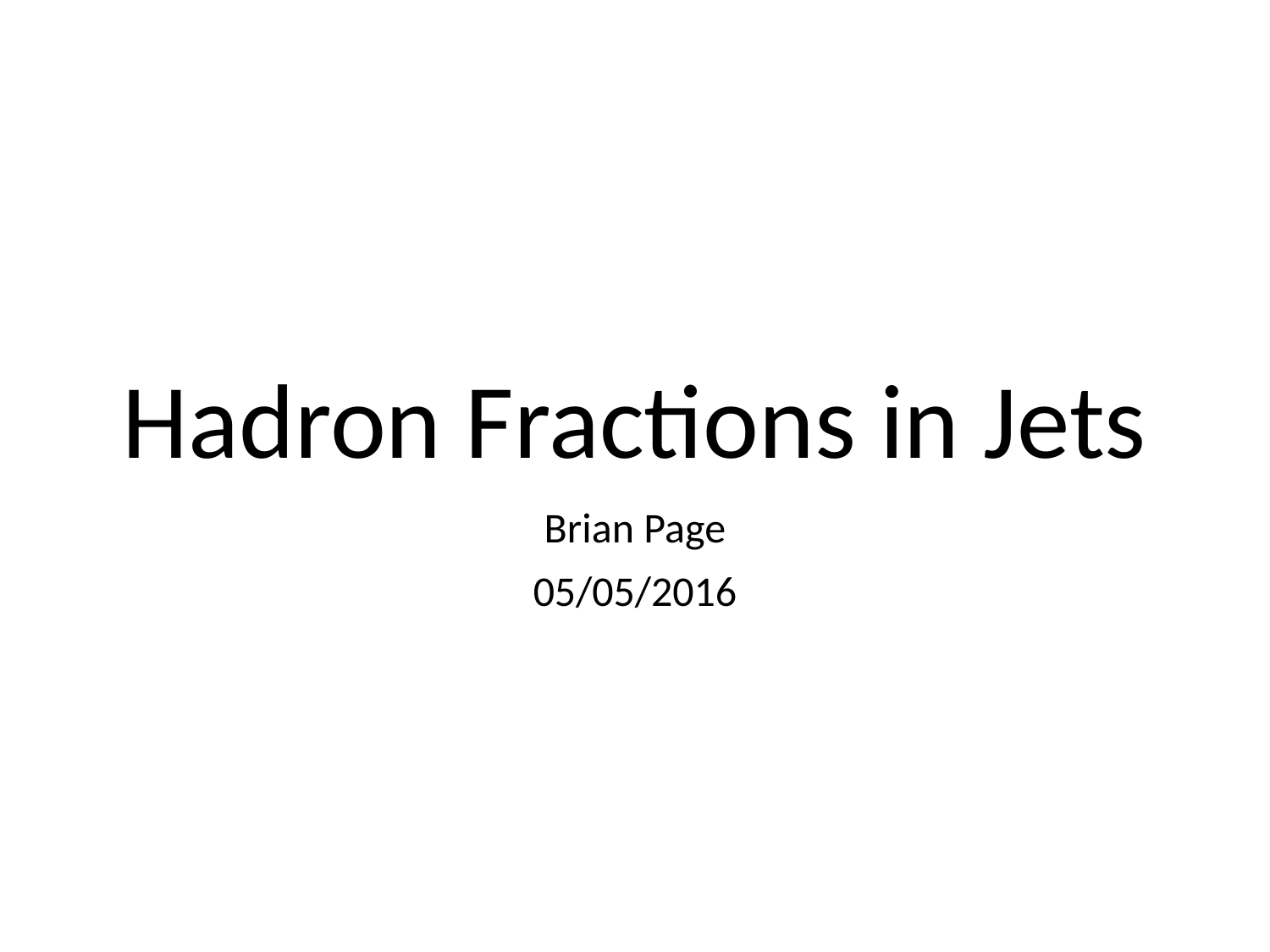

# Hadron Fractions in Jets
Brian Page
05/05/2016